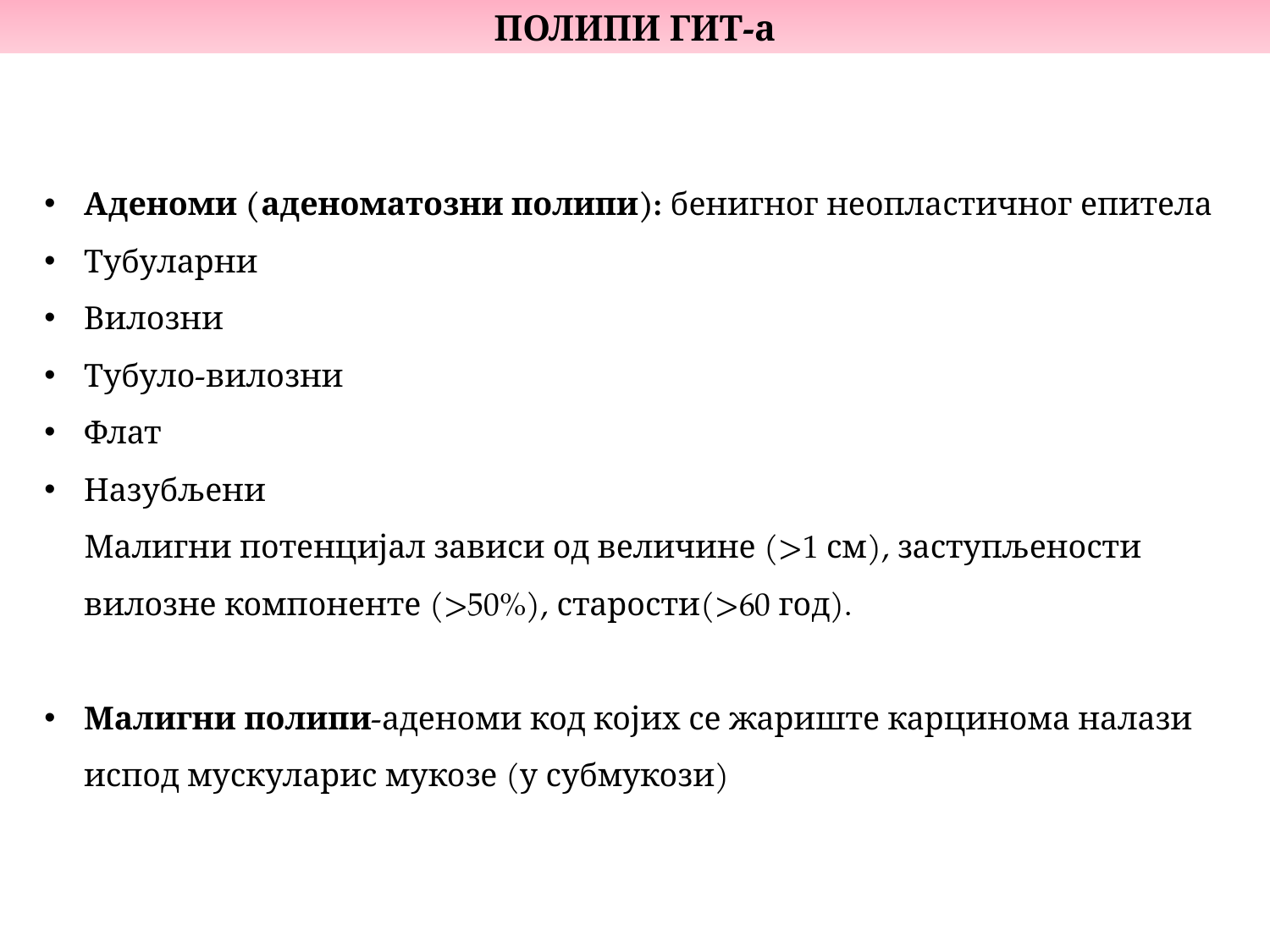

ПОЛИПИ ГИТ-а

Аденоми (аденоматозни полипи): бенигног неопластичног епитела
Тубуларни
Вилозни
Тубуло-вилозни
Флат
Назубљени
     Малигни потенцијал зависи од величине (>1 см), заступљености вилозне компоненте (>50%), старости(>60 год).

Малигни полипи-аденоми код којих се жариште карцинома налази испод мускуларис мукозе (у субмукози)